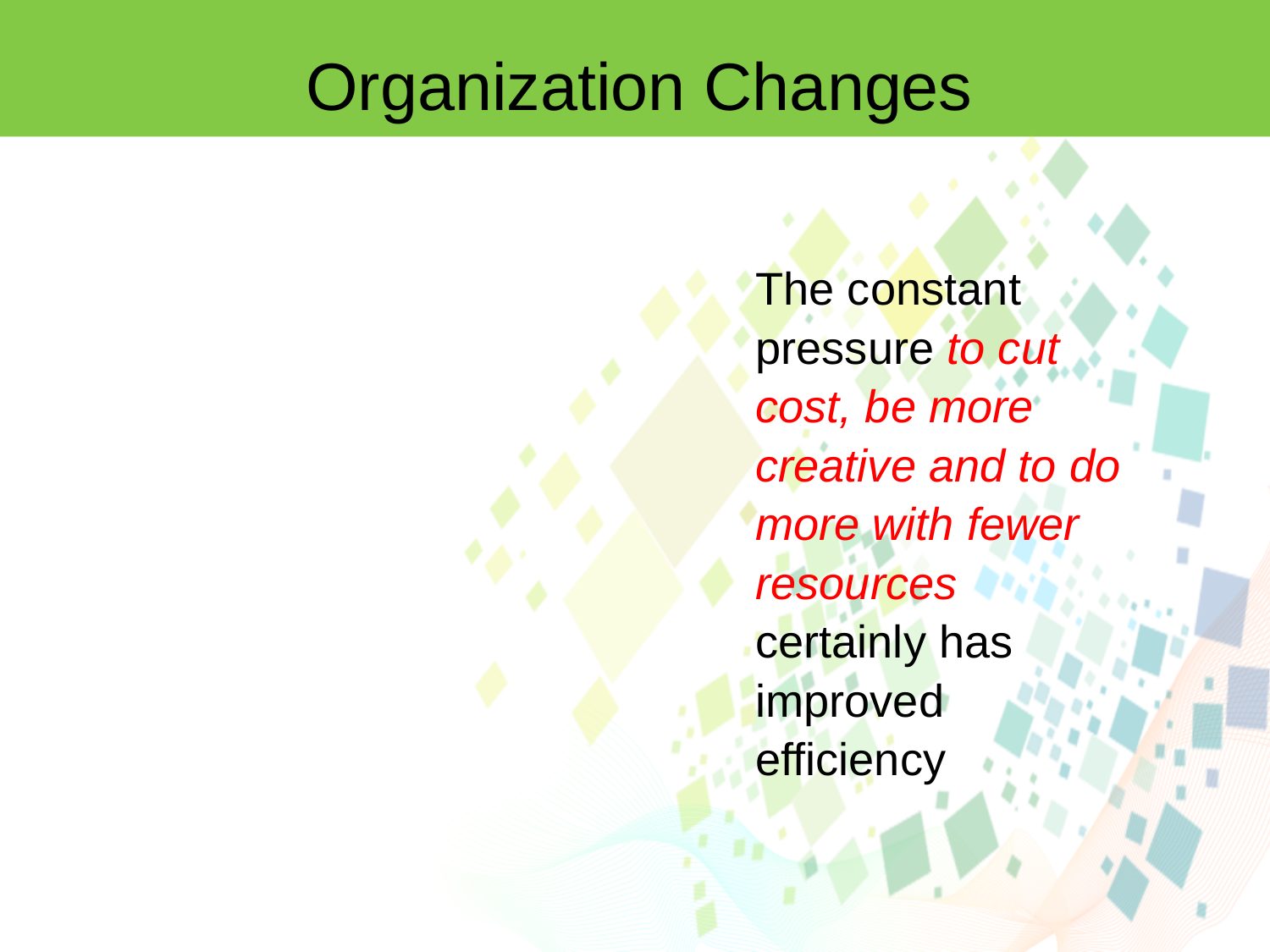

Organization Changes
The constant pressure to cut cost, be more creative and to do more with fewer resources certainly has improved efficiency